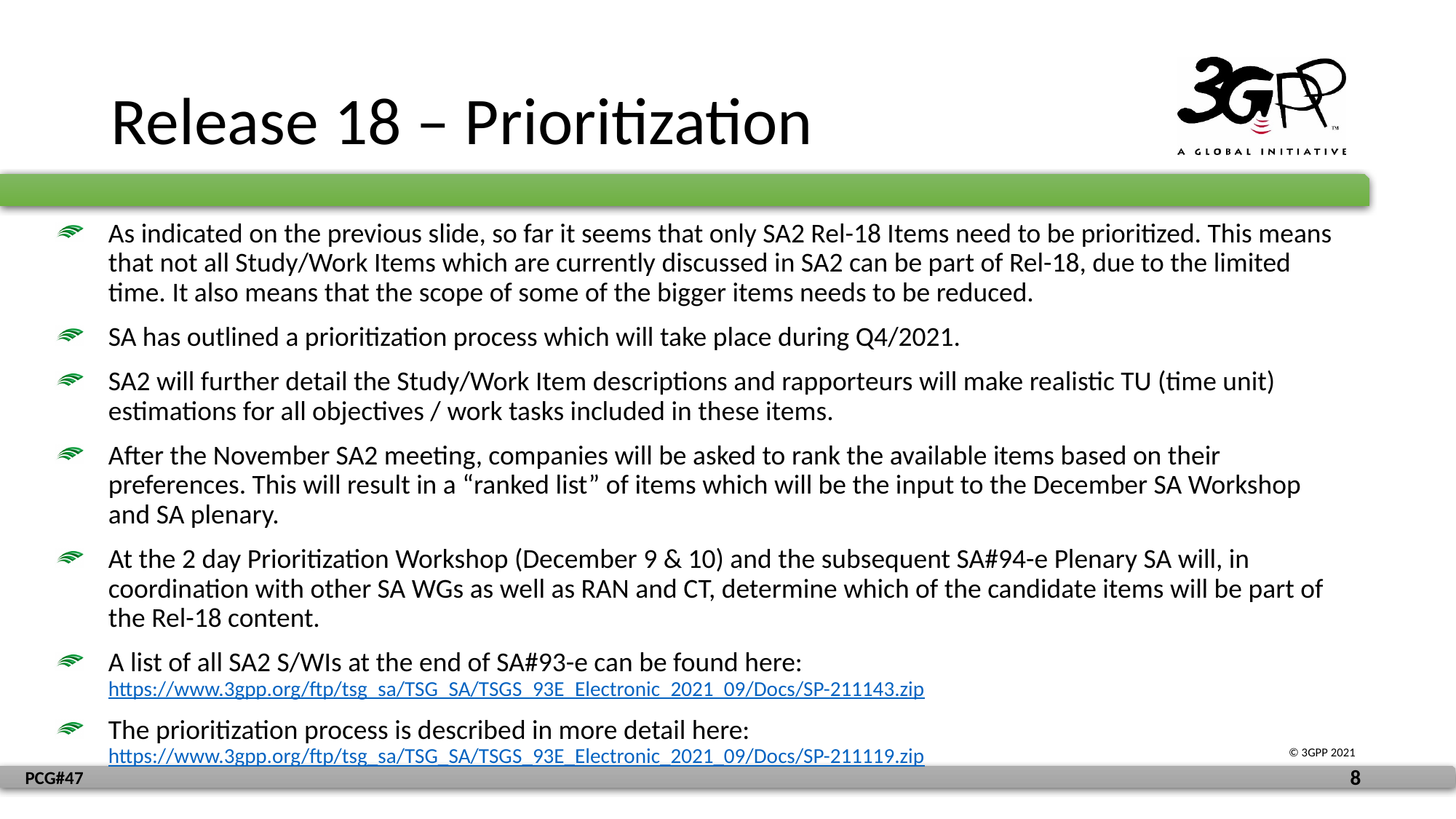

# Release 18 – Prioritization
As indicated on the previous slide, so far it seems that only SA2 Rel-18 Items need to be prioritized. This means that not all Study/Work Items which are currently discussed in SA2 can be part of Rel-18, due to the limited time. It also means that the scope of some of the bigger items needs to be reduced.
SA has outlined a prioritization process which will take place during Q4/2021.
SA2 will further detail the Study/Work Item descriptions and rapporteurs will make realistic TU (time unit) estimations for all objectives / work tasks included in these items.
After the November SA2 meeting, companies will be asked to rank the available items based on their preferences. This will result in a “ranked list” of items which will be the input to the December SA Workshop and SA plenary.
At the 2 day Prioritization Workshop (December 9 & 10) and the subsequent SA#94-e Plenary SA will, in coordination with other SA WGs as well as RAN and CT, determine which of the candidate items will be part of the Rel-18 content.
A list of all SA2 S/WIs at the end of SA#93-e can be found here: https://www.3gpp.org/ftp/tsg_sa/TSG_SA/TSGS_93E_Electronic_2021_09/Docs/SP-211143.zip
The prioritization process is described in more detail here: https://www.3gpp.org/ftp/tsg_sa/TSG_SA/TSGS_93E_Electronic_2021_09/Docs/SP-211119.zip